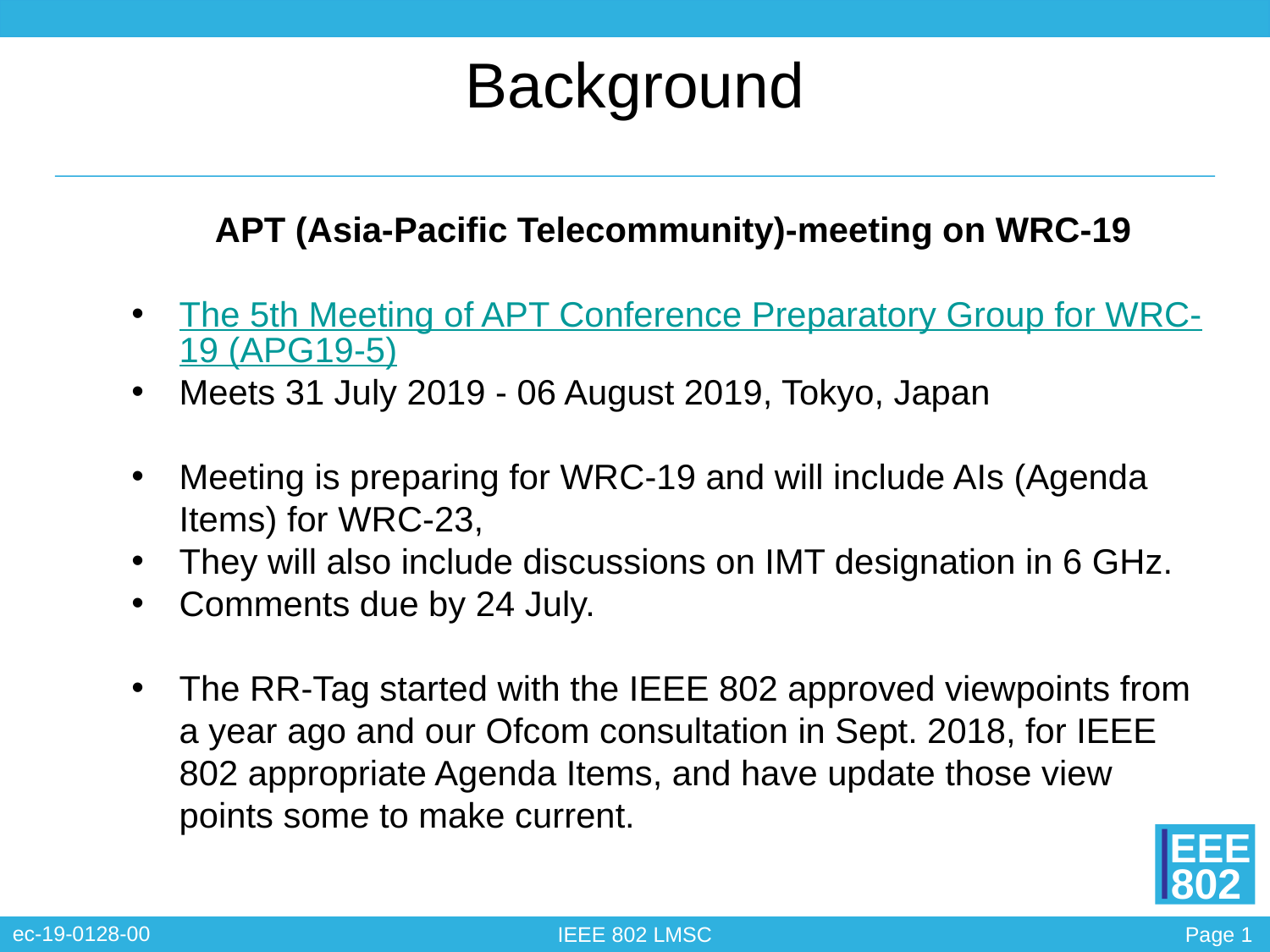

# Background
APT (Asia-Pacific Telecommunity)-meeting on WRC-19

The 5th Meeting of APT Conference Preparatory Group for WRC-19 (APG19-5)
Meets 31 July 2019 - 06 August 2019, Tokyo, Japan

Meeting is preparing for WRC-19 and will include AIs (Agenda Items) for WRC-23,
They will also include discussions on IMT designation in 6 GHz.
Comments due by 24 July.

The RR-Tag started with the IEEE 802 approved viewpoints from a year ago and our Ofcom consultation in Sept. 2018, for IEEE 802 appropriate Agenda Items, and have update those view points some to make current.